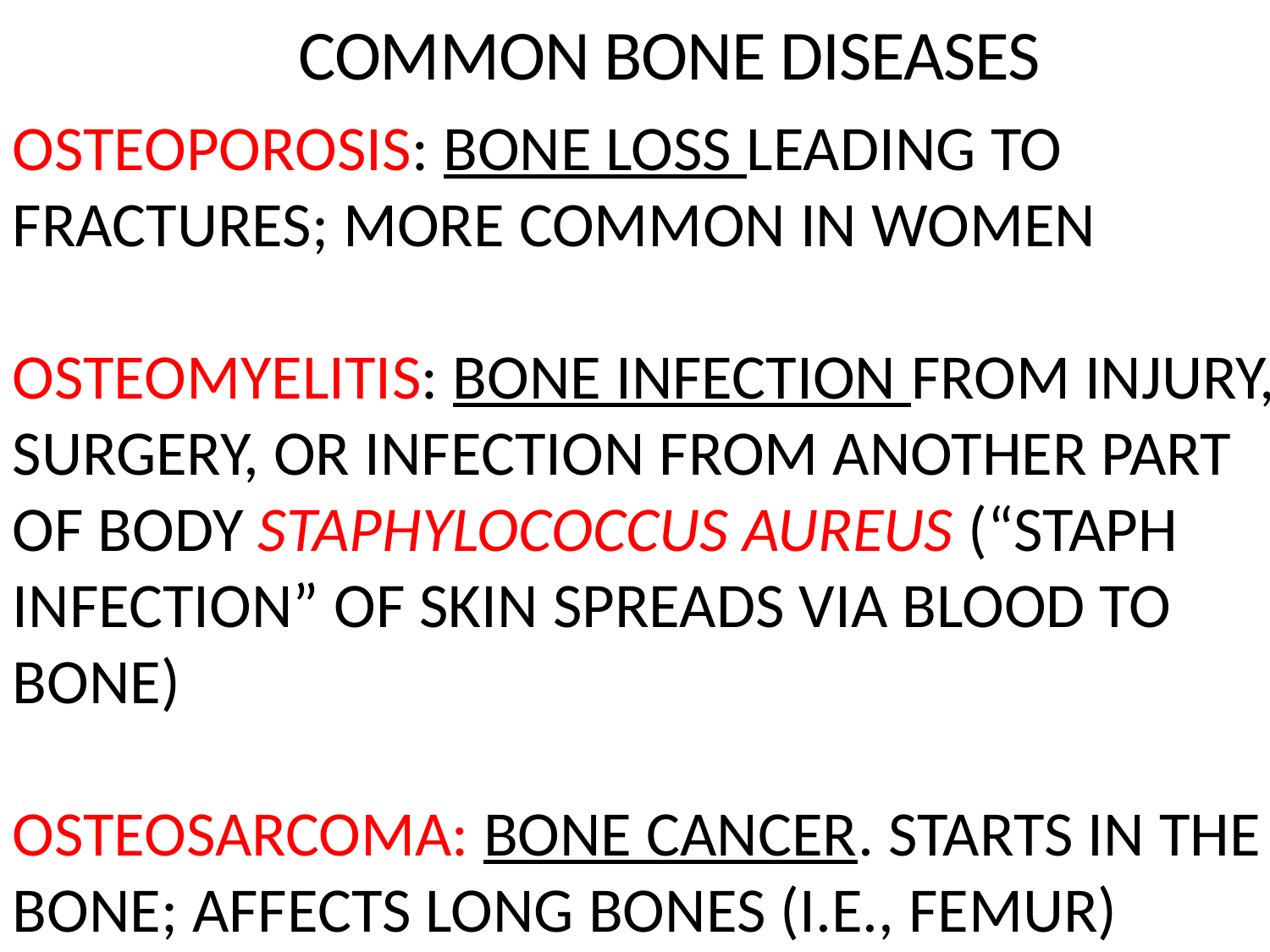

Common Bone Diseases
Osteoporosis: bone loss leading to fractures; more common in women

Osteomyelitis: bone infection from injury, surgery, or infection from another part of body Staphylococcus aureus (“staph infection” of skin spreads via blood to bone)

Osteosarcoma: bone cancer. Starts in the bone; affects long bones (i.e., femur)